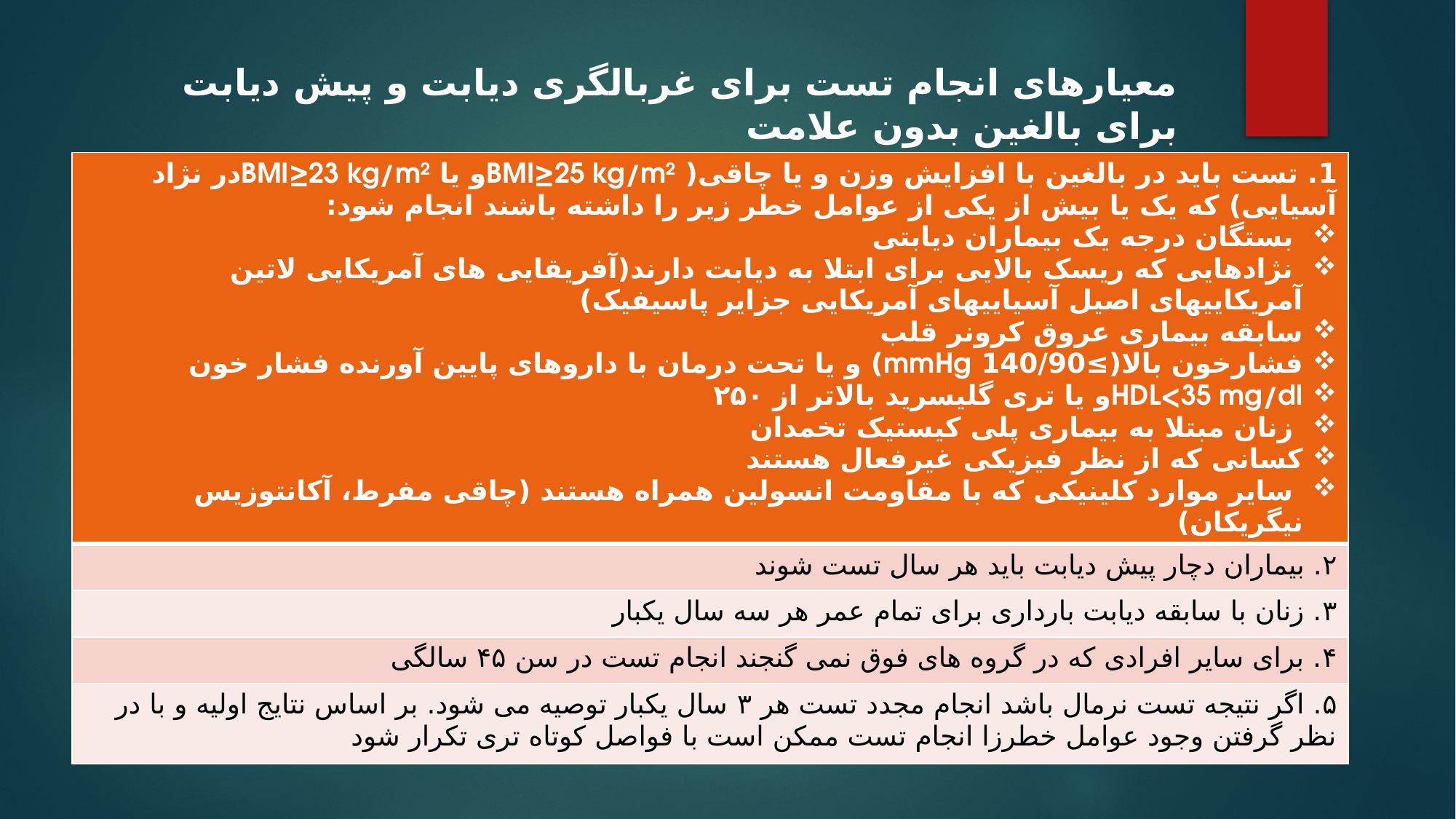

معیارهای انجام تست برای غربالگری دیابت و پیش دیابت برای بالغین بدون علامت
| 1. تست باید در بالغین با افزایش وزن و یا چاقی( BMI≥25 kg/m²و یا BMI≥23 kg/m²در نژاد آسیایی) که یک یا بیش از یکی از عوامل خطر زیر را داشته باشند انجام شود: بستگان درجه یک بیماران دیابتی نژادهایی که ریسک بالایی برای ابتلا به دیابت دارند(آفریقایی های آمریکایی لاتین آمریکاییهای اصیل آسیاییهای آمریکایی جزایر پاسیفیک) سابقه بیماری عروق کرونر قلب فشارخون بالا(≥140/90 mmHg) و یا تحت درمان با داروهای پایین آورنده فشار خون HDL<35 mg/dlو یا تری گلیسرید بالاتر از ۲۵۰ زنان مبتلا به بیماری پلی کیستیک تخمدان کسانی که از نظر فیزیکی غیرفعال هستند سایر موارد کلینیکی که با مقاومت انسولین همراه هستند (چاقی مفرط، آکانتوزیس نیگریکان) |
| --- |
| ۲. بیماران دچار پیش دیابت باید هر سال تست شوند |
| ۳. زنان با سابقه دیابت بارداری برای تمام عمر هر سه سال یکبار |
| ۴. برای سایر افرادی که در گروه های فوق نمی گنجند انجام تست در سن ۴۵ سالگی |
| ۵. اگر نتیجه تست نرمال باشد انجام مجدد تست هر ۳ سال یکبار توصیه می شود. بر اساس نتایج اولیه و با در نظر گرفتن وجود عوامل خطرزا انجام تست ممکن است با فواصل کوتاه تری تکرار شود |